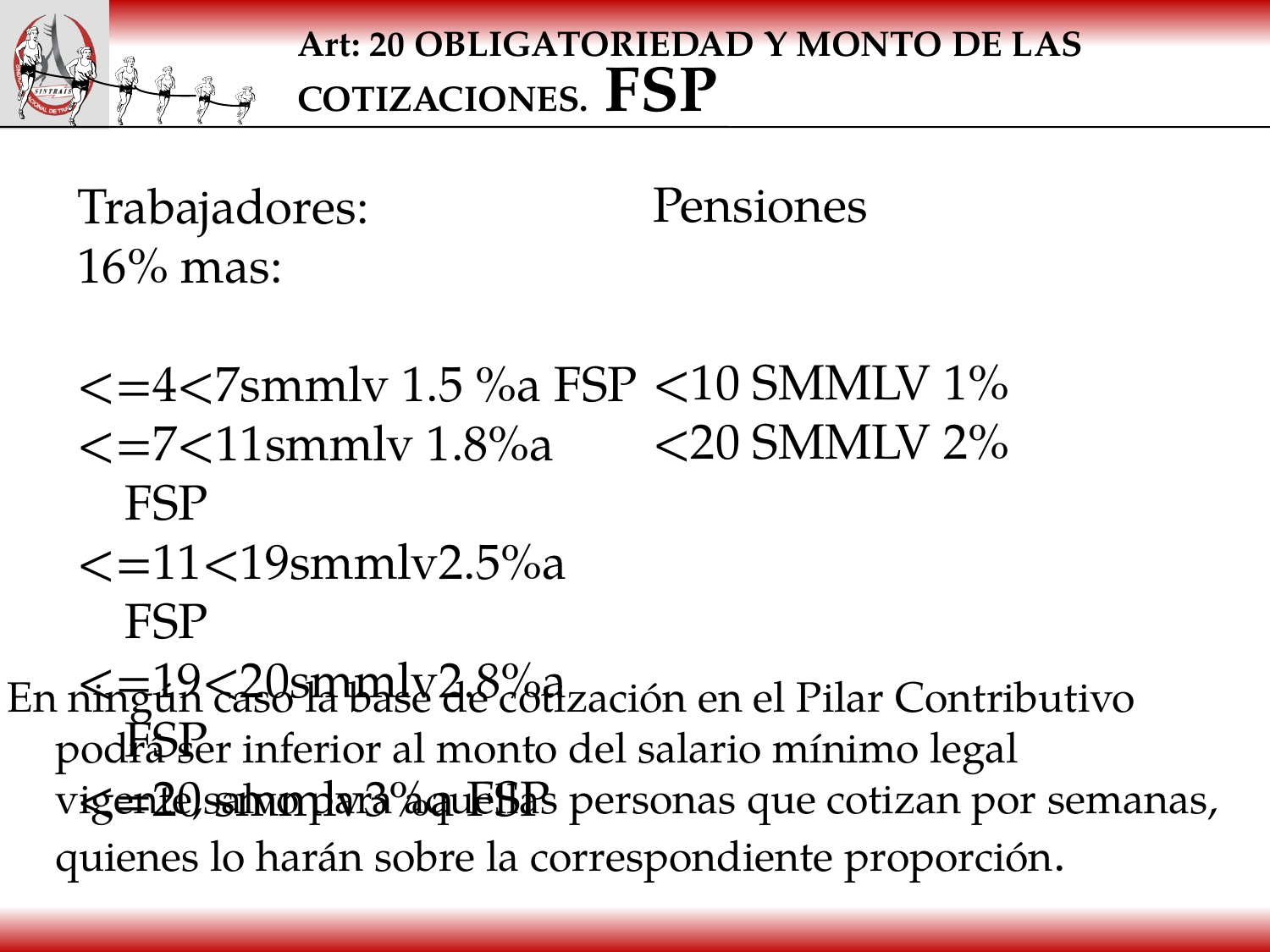

# Art: 20 OBLIGATORIEDAD Y MONTO DE LAS COTIZACIONES. FSP
Pensiones

<10 SMMLV 1%
<20 SMMLV 2%
Trabajadores:
16% mas:

<=4<7smmlv 1.5 %a FSP
<=7<11smmlv 1.8%a FSP
<=11<19smmlv2.5%a FSP
<=19<20smmlv2.8%a FSP
<=20 smmlv3%a FSP
En ningún caso la base de cotización en el Pilar Contributivo podrá ser inferior al monto del salario mínimo legal vigente,salvo para aquellas personas que cotizan por semanas, quienes lo harán sobre la correspondiente proporción.